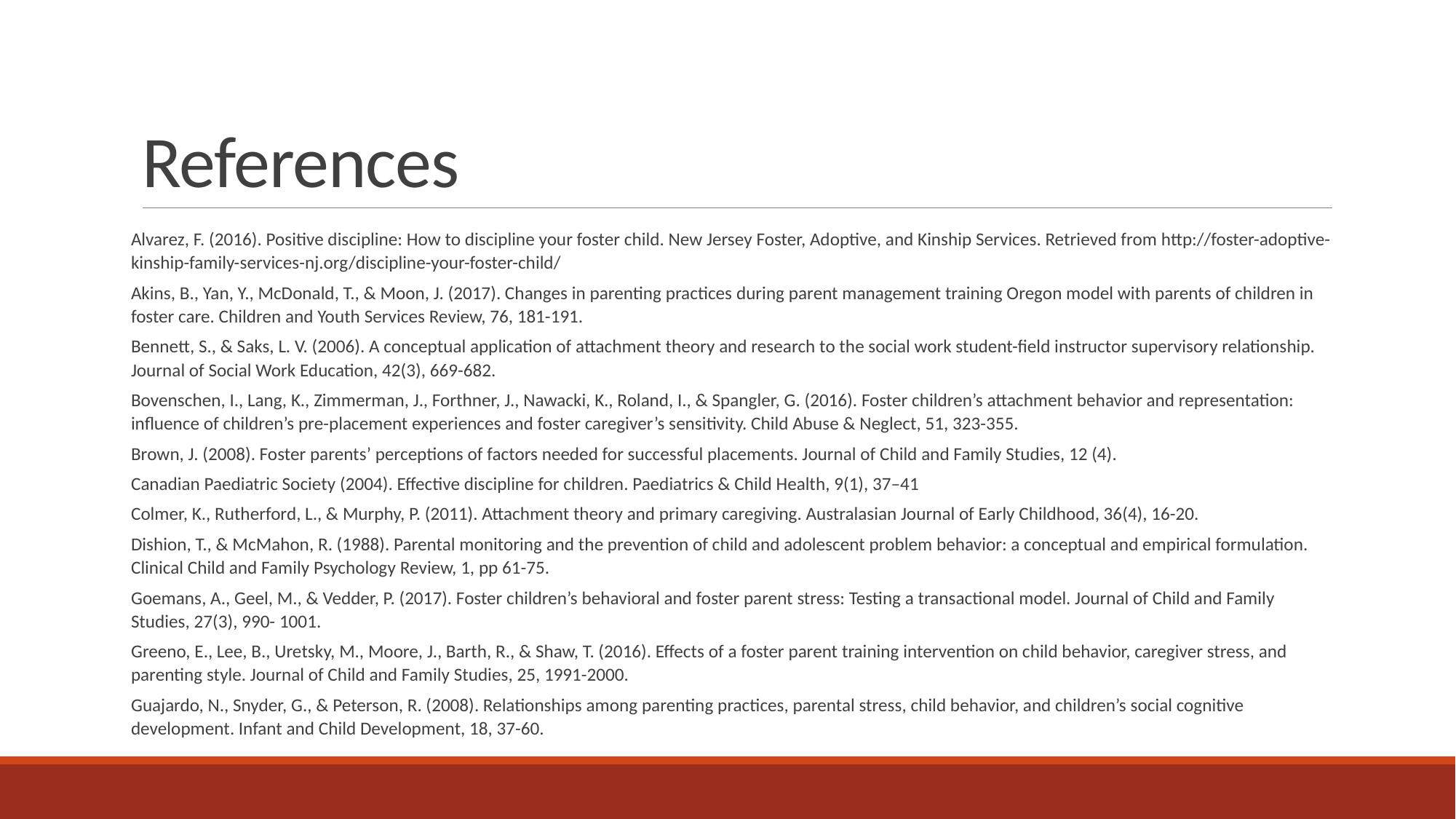

# References
Alvarez, F. (2016). Positive discipline: How to discipline your foster child. New Jersey Foster, Adoptive, and Kinship Services. Retrieved from http://foster-adoptive-kinship-family-services-nj.org/discipline-your-foster-child/
Akins, B., Yan, Y., McDonald, T., & Moon, J. (2017). Changes in parenting practices during parent management training Oregon model with parents of children in foster care. Children and Youth Services Review, 76, 181-191.
Bennett, S., & Saks, L. V. (2006). A conceptual application of attachment theory and research to the social work student-field instructor supervisory relationship. Journal of Social Work Education, 42(3), 669-682.
Bovenschen, I., Lang, K., Zimmerman, J., Forthner, J., Nawacki, K., Roland, I., & Spangler, G. (2016). Foster children’s attachment behavior and representation: influence of children’s pre-placement experiences and foster caregiver’s sensitivity. Child Abuse & Neglect, 51, 323-355.
Brown, J. (2008). Foster parents’ perceptions of factors needed for successful placements. Journal of Child and Family Studies, 12 (4).
Canadian Paediatric Society (2004). Effective discipline for children. Paediatrics & Child Health, 9(1), 37–41
Colmer, K., Rutherford, L., & Murphy, P. (2011). Attachment theory and primary caregiving. Australasian Journal of Early Childhood, 36(4), 16-20.
Dishion, T., & McMahon, R. (1988). Parental monitoring and the prevention of child and adolescent problem behavior: a conceptual and empirical formulation. Clinical Child and Family Psychology Review, 1, pp 61-75.
Goemans, A., Geel, M., & Vedder, P. (2017). Foster children’s behavioral and foster parent stress: Testing a transactional model. Journal of Child and Family Studies, 27(3), 990- 1001.
Greeno, E., Lee, B., Uretsky, M., Moore, J., Barth, R., & Shaw, T. (2016). Effects of a foster parent training intervention on child behavior, caregiver stress, and parenting style. Journal of Child and Family Studies, 25, 1991-2000.
Guajardo, N., Snyder, G., & Peterson, R. (2008). Relationships among parenting practices, parental stress, child behavior, and children’s social cognitive development. Infant and Child Development, 18, 37-60.